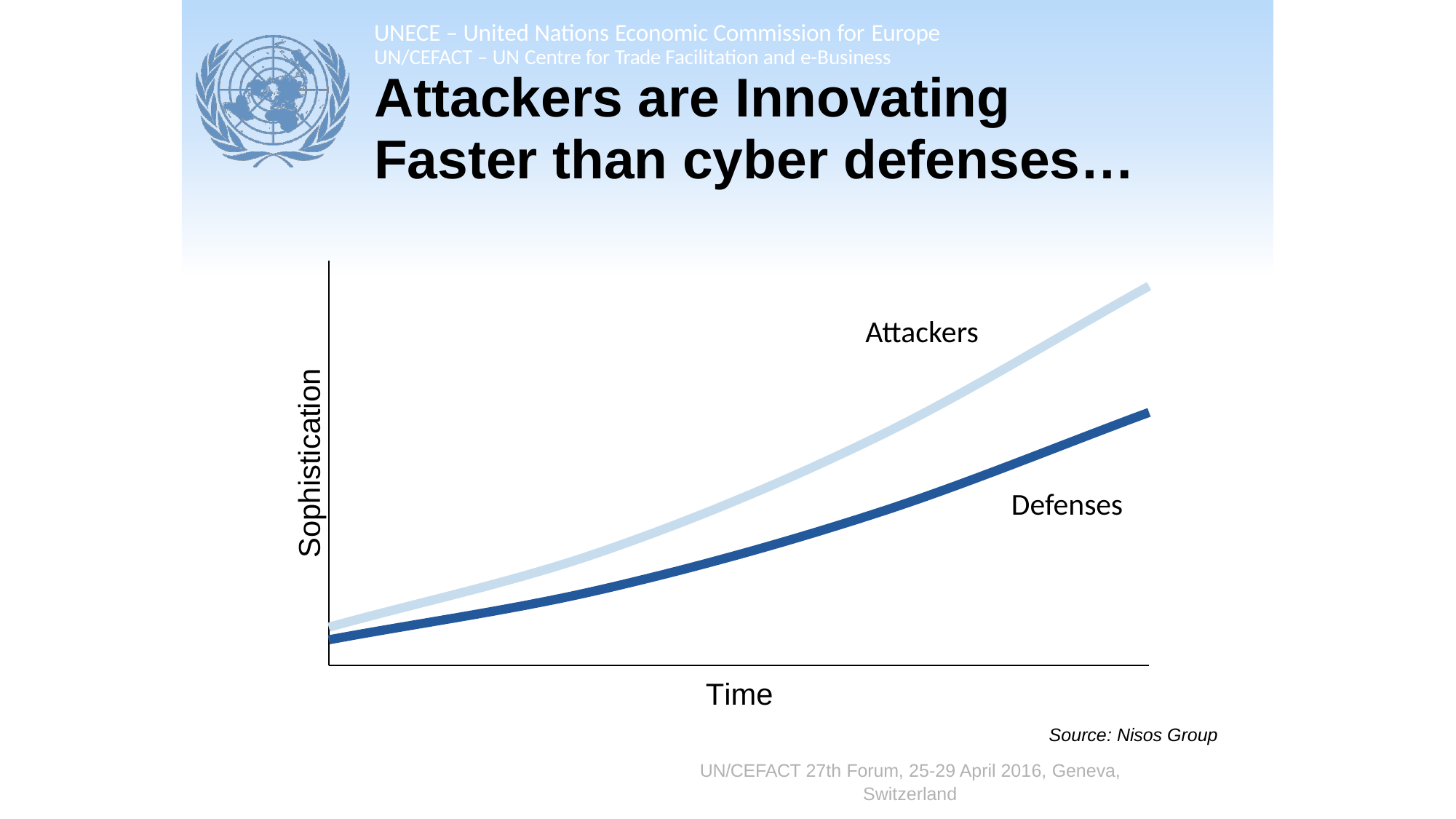

UNECE – United Nations Economic Commission for Europe
UN/CEFACT – UN Centre for Trade Facilitation and e-Business
Attackers are Innovating
Faster than cyber defenses…

Attackers
Sophistication

Defenses

Time
Source: Nisos Group
UN/CEFACT 27th Forum, 25-29 April 2016, Geneva, Switzerland
3